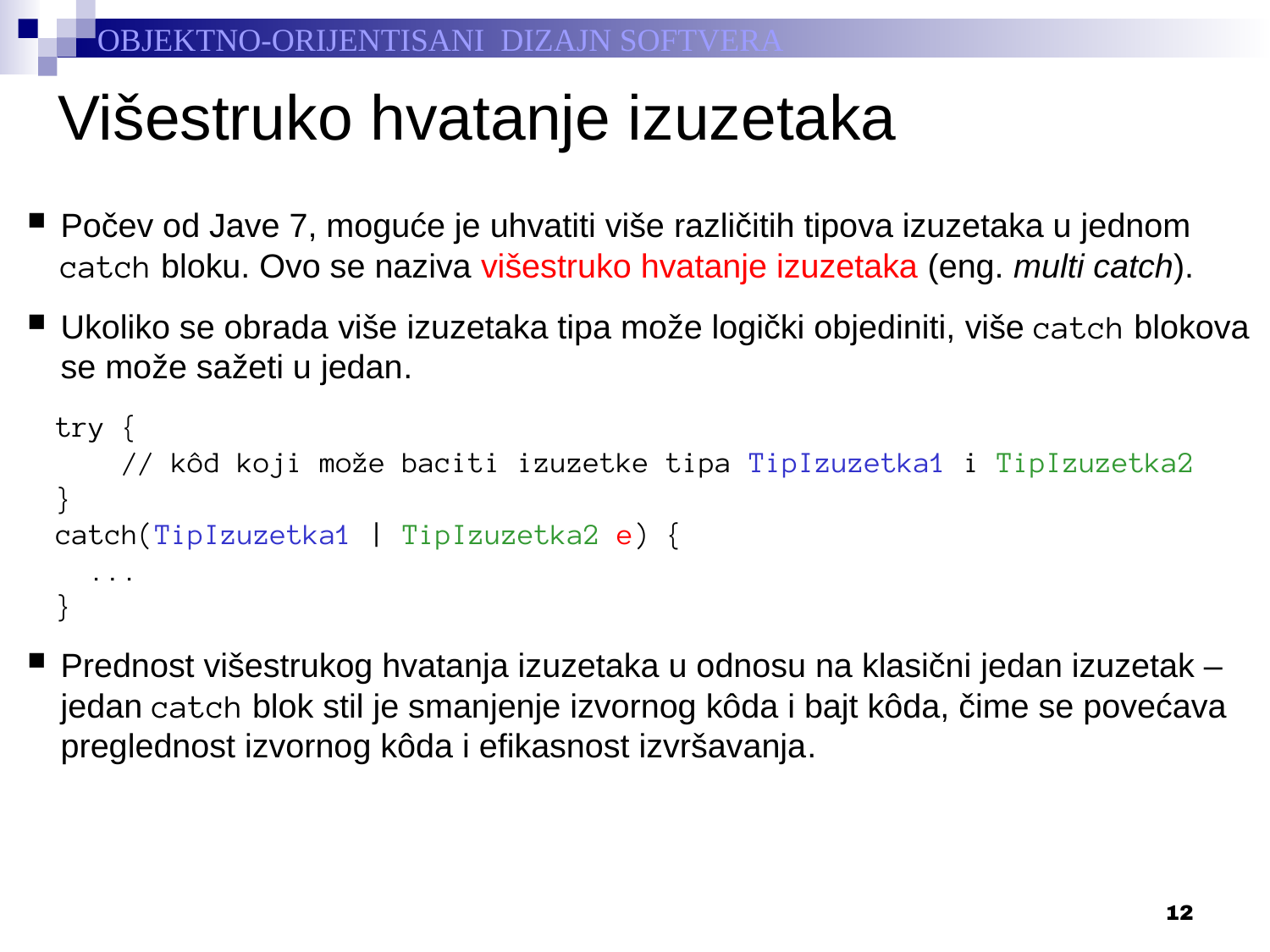

# Višestruko hvatanje izuzetaka
Počev od Jave 7, moguće je uhvatiti više različitih tipova izuzetaka u jednom catch bloku. Ovo se naziva višestruko hvatanje izuzetaka (eng. multi catch).
Ukoliko se obrada više izuzetaka tipa može logički objediniti, više catch blokova se može sažeti u jedan.
try {
    // kôd koji može baciti izuzetke tipa TipIzuzetka1 i TipIzuzetka2
}
catch(TipIzuzetka1 | TipIzuzetka2 e) {
	...
}
Prednost višestrukog hvatanja izuzetaka u odnosu na klasični jedan izuzetak – jedan catch blok stil je smanjenje izvornog kôda i bajt kôda, čime se povećava preglednost izvornog kôda i efikasnost izvršavanja.
12